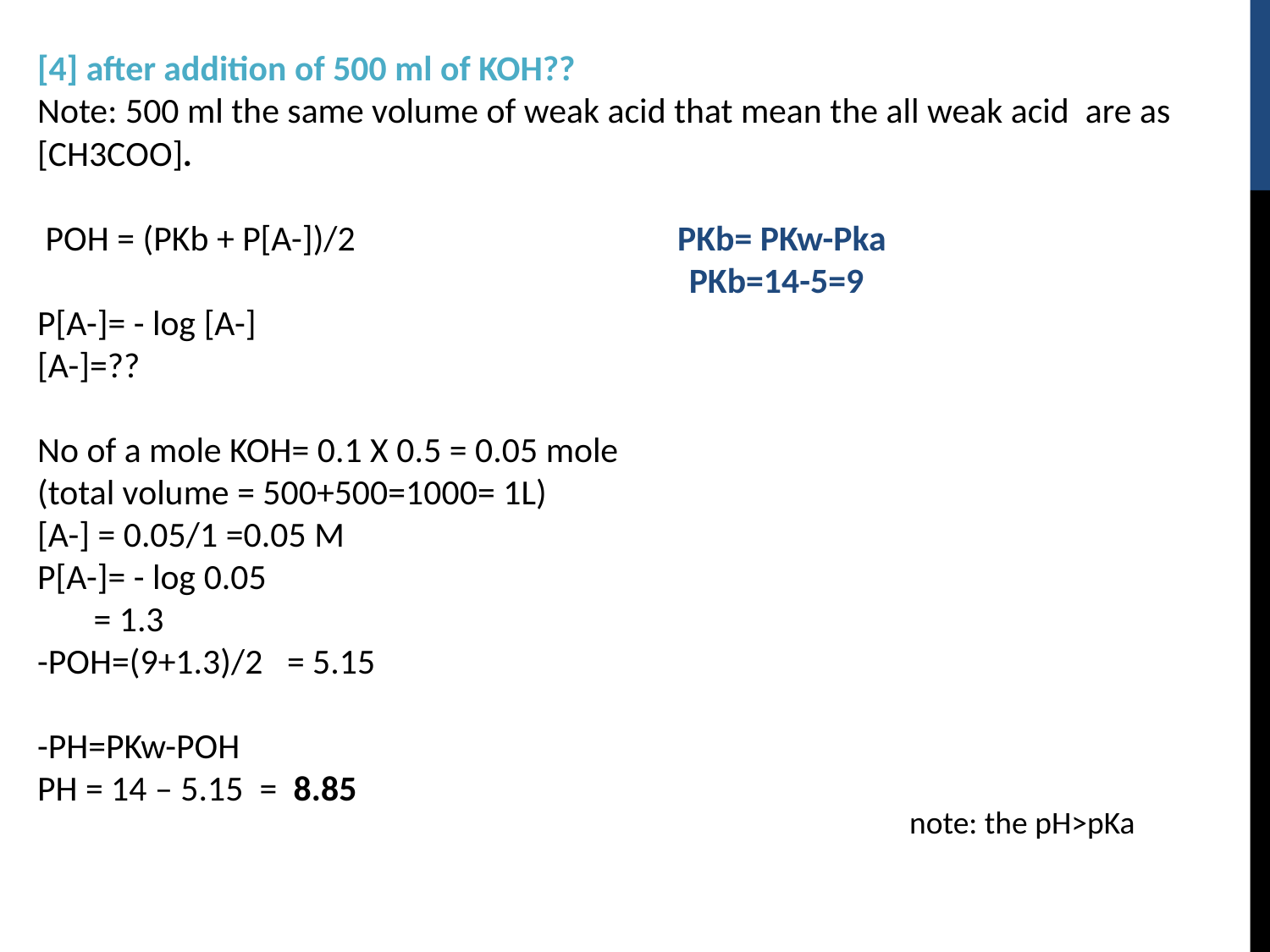

[4] after addition of 500 ml of KOH??
Note: 500 ml the same volume of weak acid that mean the all weak acid  are as [CH3COO].

 POH = (PKb + P[A-])/2                                        PKb= PKw-Pka
                                                                                 PKb=14-5=9
P[A-]= - log [A-]
[A-]=??

No of a mole KOH= 0.1 X 0.5 = 0.05 mole
(total volume = 500+500=1000= 1L)
[A-] = 0.05/1 =0.05 M
P[A-]= - log 0.05
       = 1.3
-POH=(9+1.3)/2   = 5.15

-PH=PKw-POH
PH = 14 – 5.15  =  8.85
note: the pH>pKa